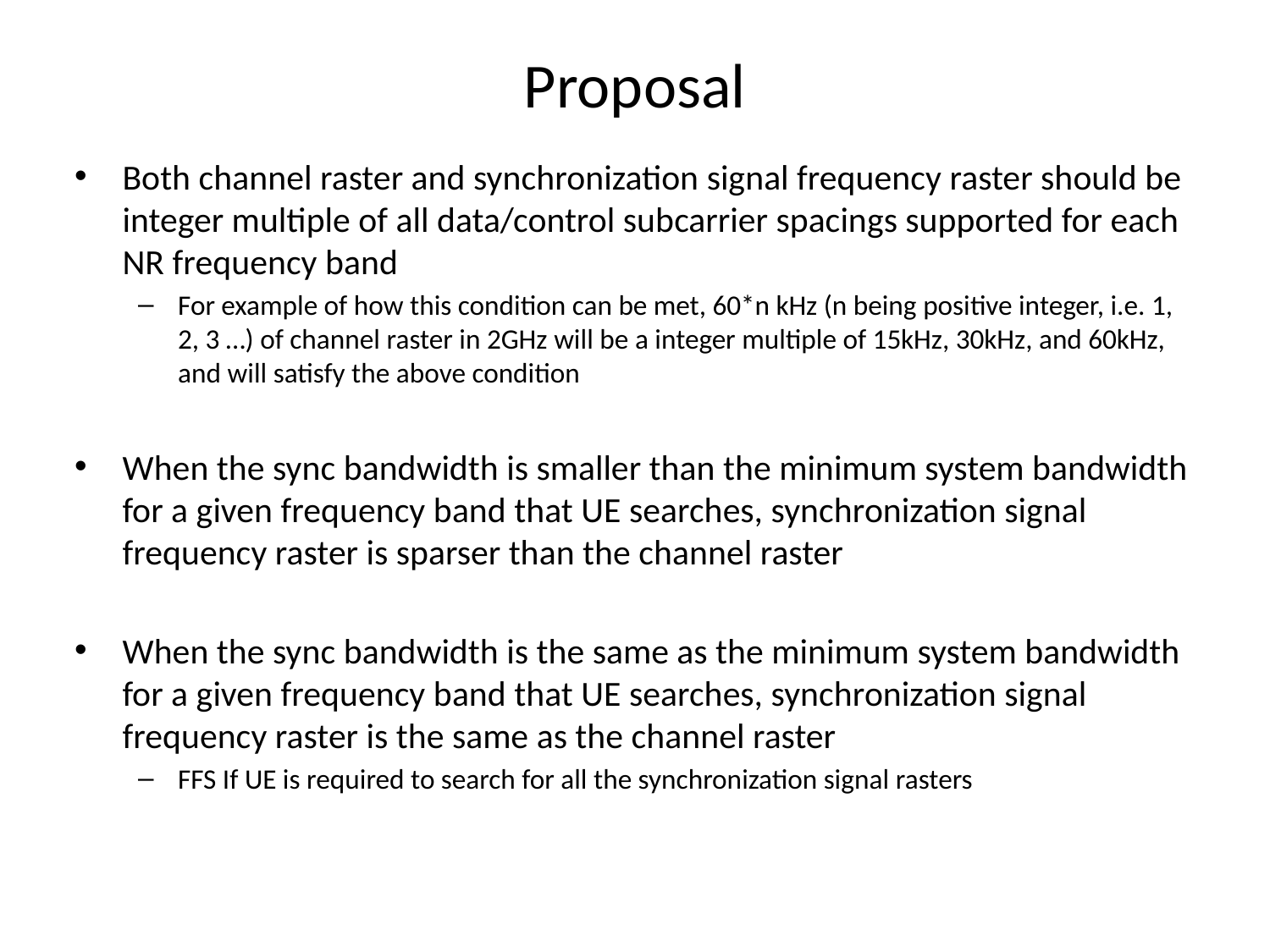

# Proposal
Both channel raster and synchronization signal frequency raster should be integer multiple of all data/control subcarrier spacings supported for each NR frequency band
For example of how this condition can be met, 60*n kHz (n being positive integer, i.e. 1, 2, 3 …) of channel raster in 2GHz will be a integer multiple of 15kHz, 30kHz, and 60kHz, and will satisfy the above condition

When the sync bandwidth is smaller than the minimum system bandwidth for a given frequency band that UE searches, synchronization signal frequency raster is sparser than the channel raster

When the sync bandwidth is the same as the minimum system bandwidth for a given frequency band that UE searches, synchronization signal frequency raster is the same as the channel raster
FFS If UE is required to search for all the synchronization signal rasters